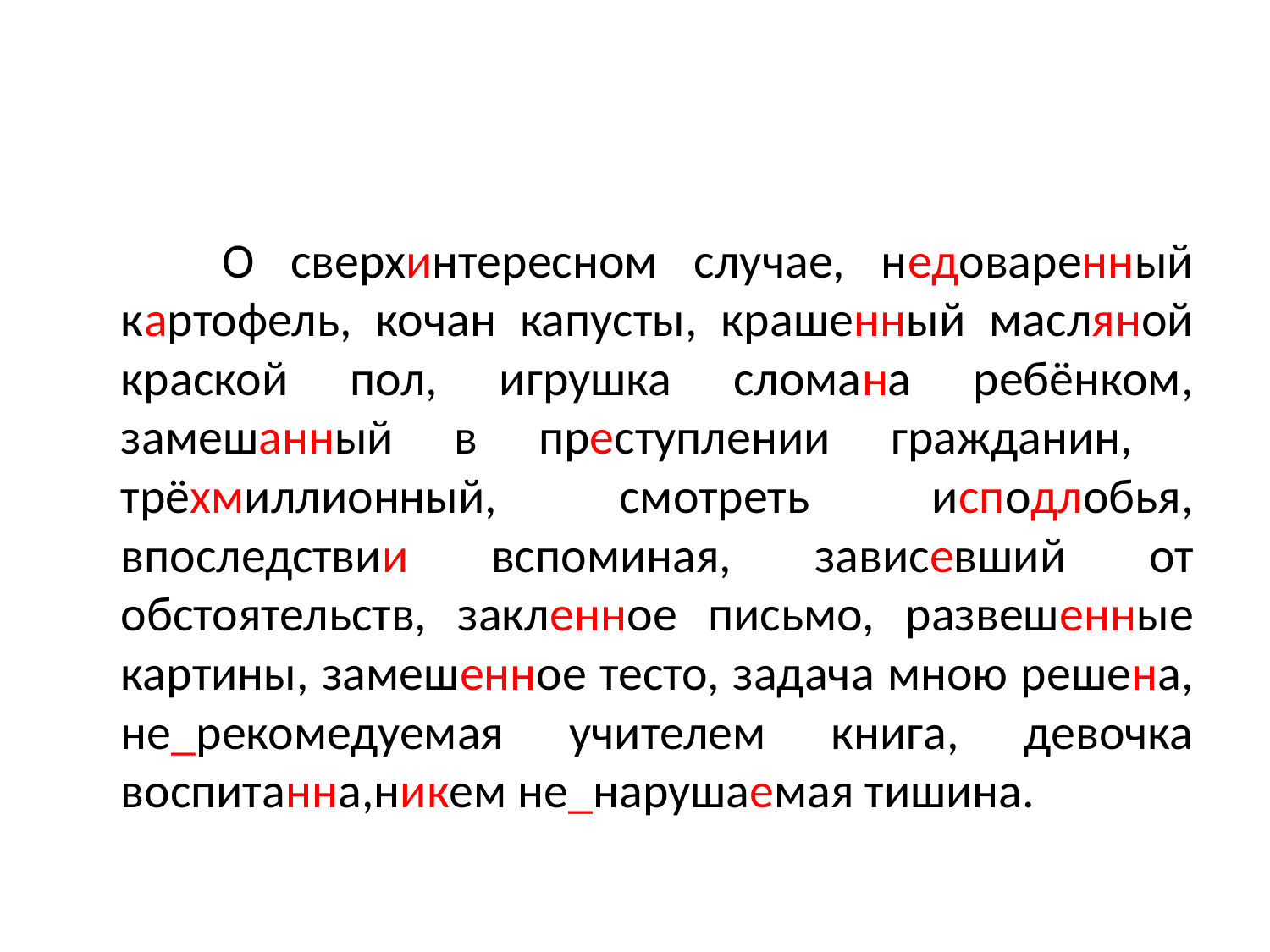

#
    О сверхинтересном случае, недоваренный картофель, кочан капусты, крашенный масляной краской пол, игрушка сломана ребёнком, замешанный в преступлении гражданин,  трёхмиллионный, смотреть исподлобья, впоследствии вспоминая, зависевший от обстоятельств, закленное письмо, развешенные картины, замешенное тесто, задача мною решена, не_рекомедуемая учителем книга, девочка воспитанна,никем не_нарушаемая тишина.